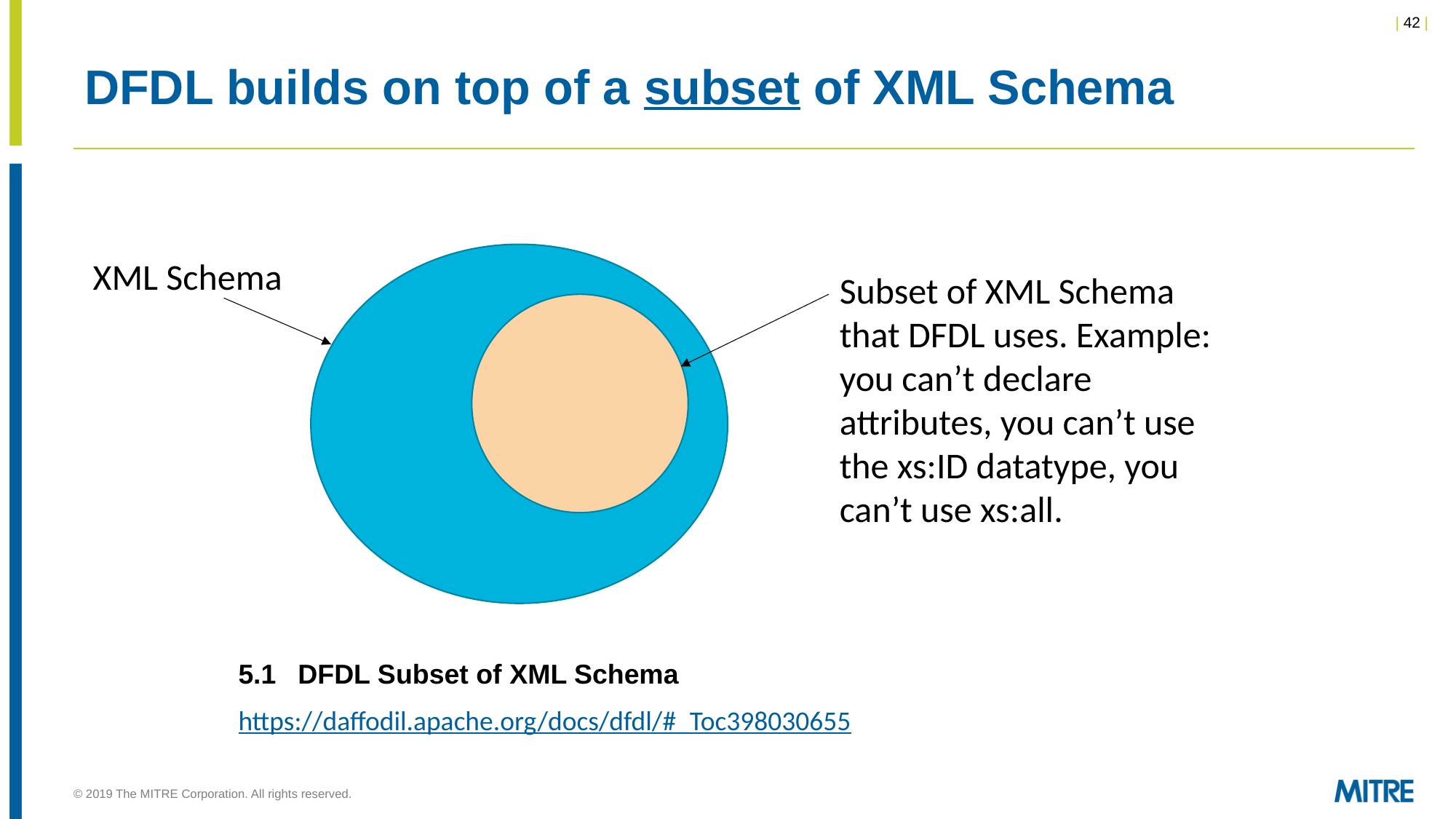

# DFDL builds on top of a subset of XML Schema

XML Schema
Subset of XML Schema that DFDL uses. Example: you can’t declare attributes, you can’t use the xs:ID datatype, you can’t use xs:all.

5.1       DFDL Subset of XML Schema
https://daffodil.apache.org/docs/dfdl/#_Toc398030655
© 2019 The MITRE Corporation. All rights reserved.